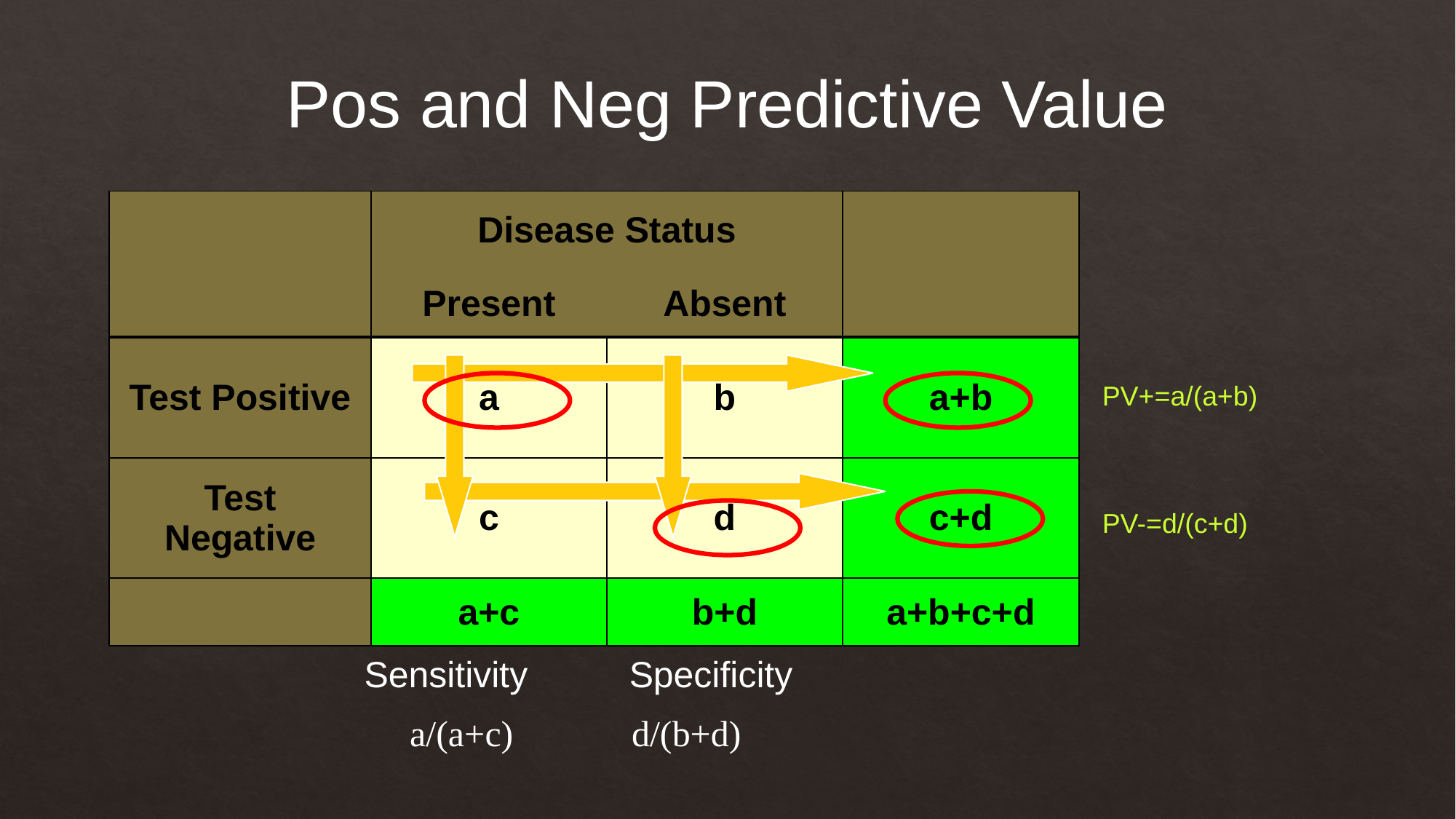

Pos and Neg Predictive Value
|  | Disease Status |  |  |
| --- | --- | --- | --- |
|  | Present | Absent |  |
| Test Positive | a | b | a+b |
| Test Negative | c | d | c+d |
|  | a+c | b+d | a+b+c+d |

PV+=a/(a+b)

PV-=d/(c+d)
Sensitivity          Specificity
            a/(a+c)             d/(b+d)